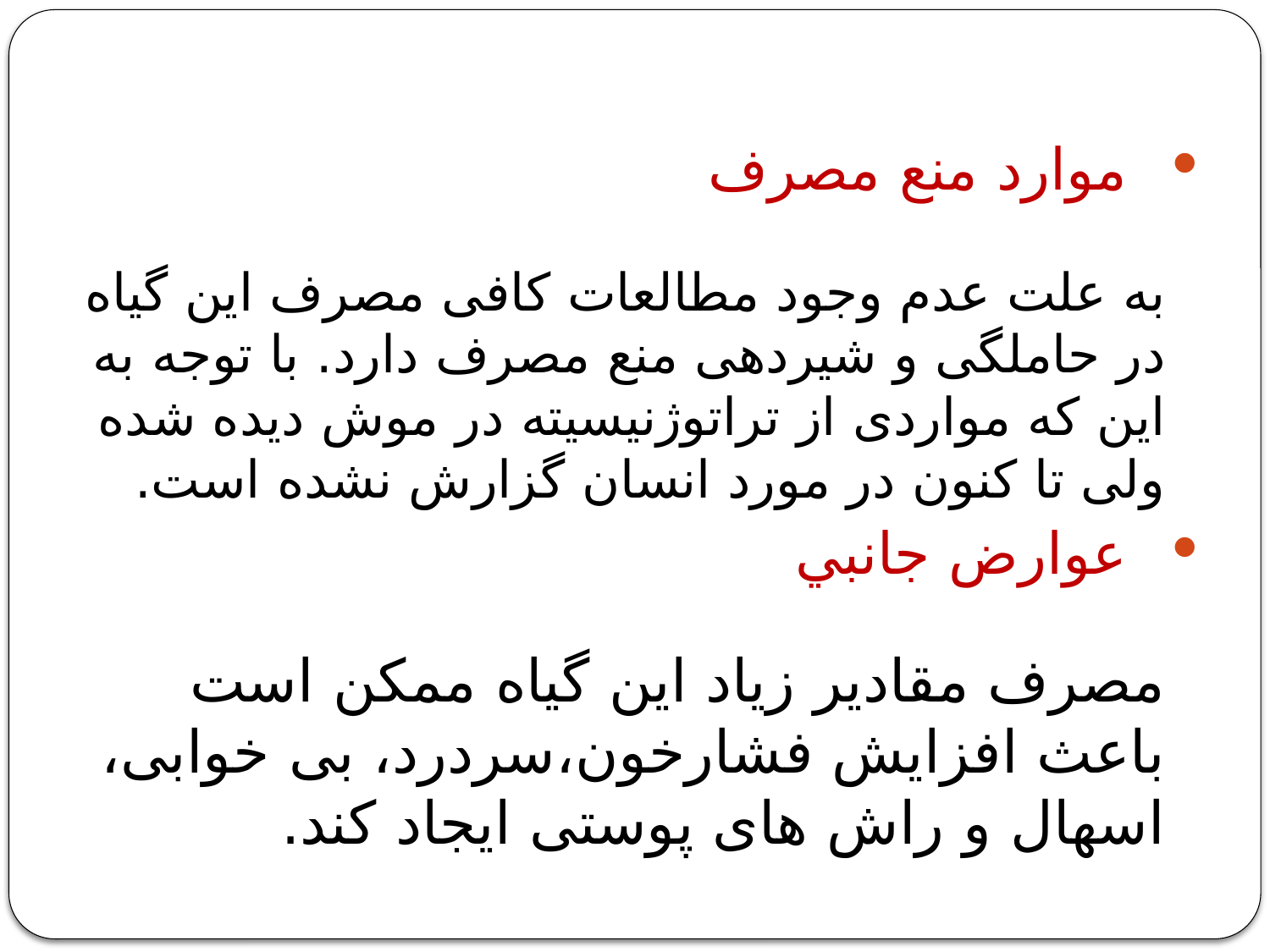

موارد منع مصرف
به علت عدم وجود مطالعات کافی مصرف این گیاه در حاملگی و شیردهی منع مصرف دارد. با توجه به این که مواردی از تراتوژنیسیته در موش دیده شده ولی تا کنون در مورد انسان گزارش نشده است.
   عوارض جانبي
مصرف مقادیر زیاد این گیاه ممکن است باعث افزایش فشارخون،سردرد، بی خوابی، اسهال و راش های پوستی ایجاد کند.